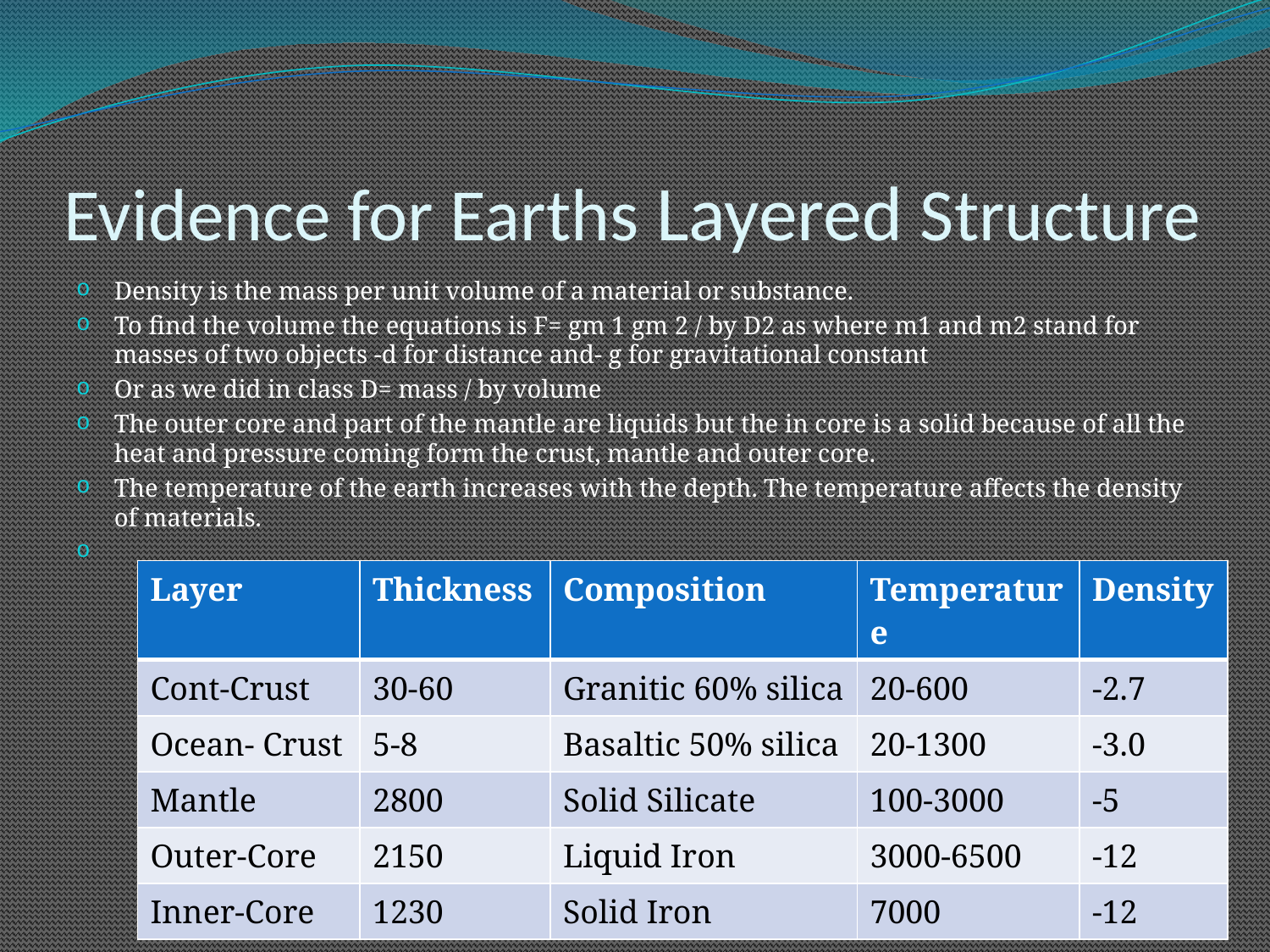

# Evidence for Earths Layered Structure
Density is the mass per unit volume of a material or substance.
To find the volume the equations is F= gm 1 gm 2 / by D2 as where m1 and m2 stand for masses of two objects -d for distance and- g for gravitational constant
Or as we did in class D= mass / by volume
The outer core and part of the mantle are liquids but the in core is a solid because of all the heat and pressure coming form the crust, mantle and outer core.
The temperature of the earth increases with the depth. The temperature affects the density of materials.

| Layer | Thickness | Composition | Temperature | Density |
| --- | --- | --- | --- | --- |
| Cont-Crust | 30-60 | Granitic 60% silica | 20-600 | -2.7 |
| Ocean- Crust | 5-8 | Basaltic 50% silica | 20-1300 | -3.0 |
| Mantle | 2800 | Solid Silicate | 100-3000 | -5 |
| Outer-Core | 2150 | Liquid Iron | 3000-6500 | -12 |
| Inner-Core | 1230 | Solid Iron | 7000 | -12 |